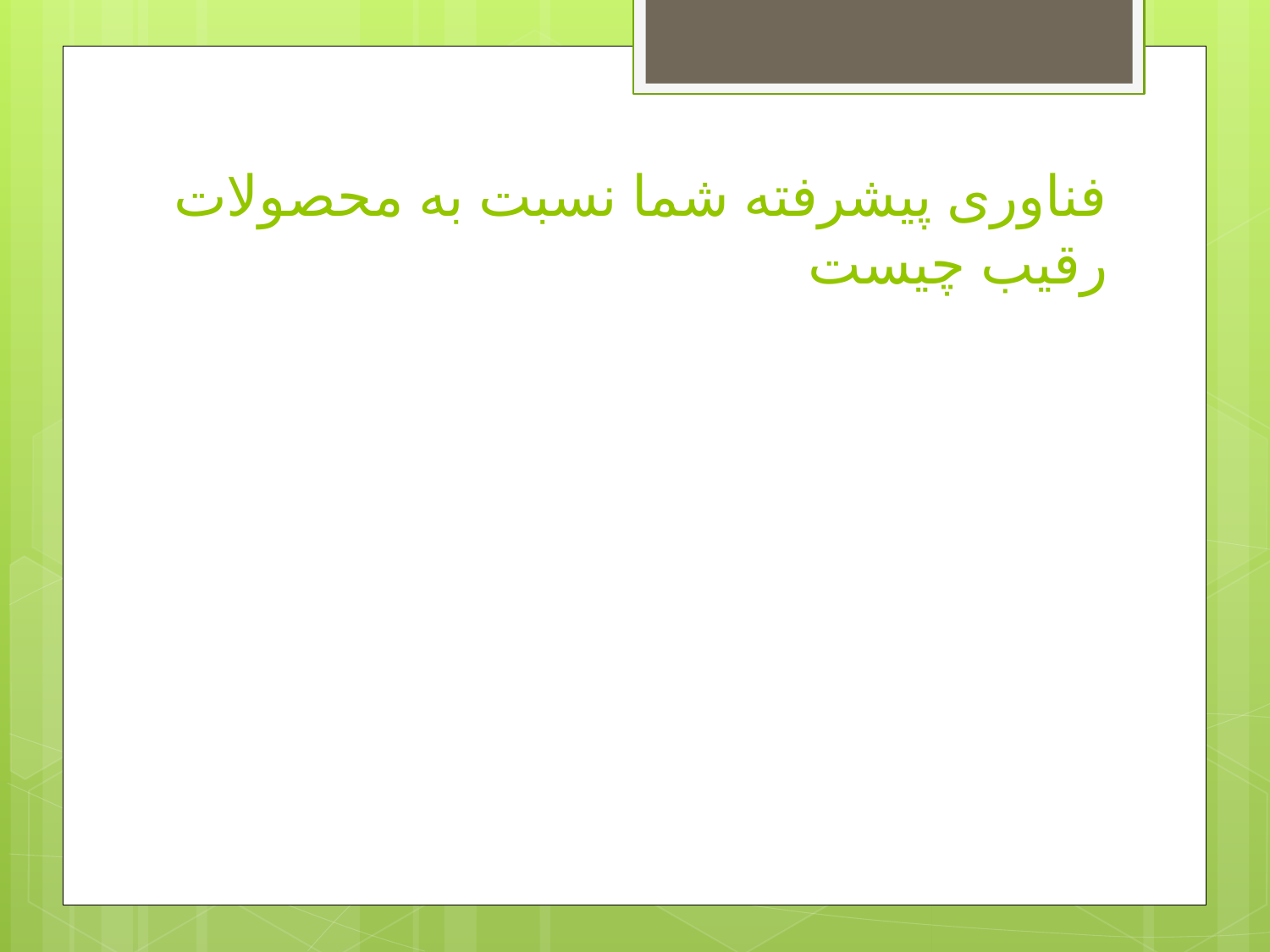

# فناوری پیشرفته شما نسبت به محصولات رقیب چیست